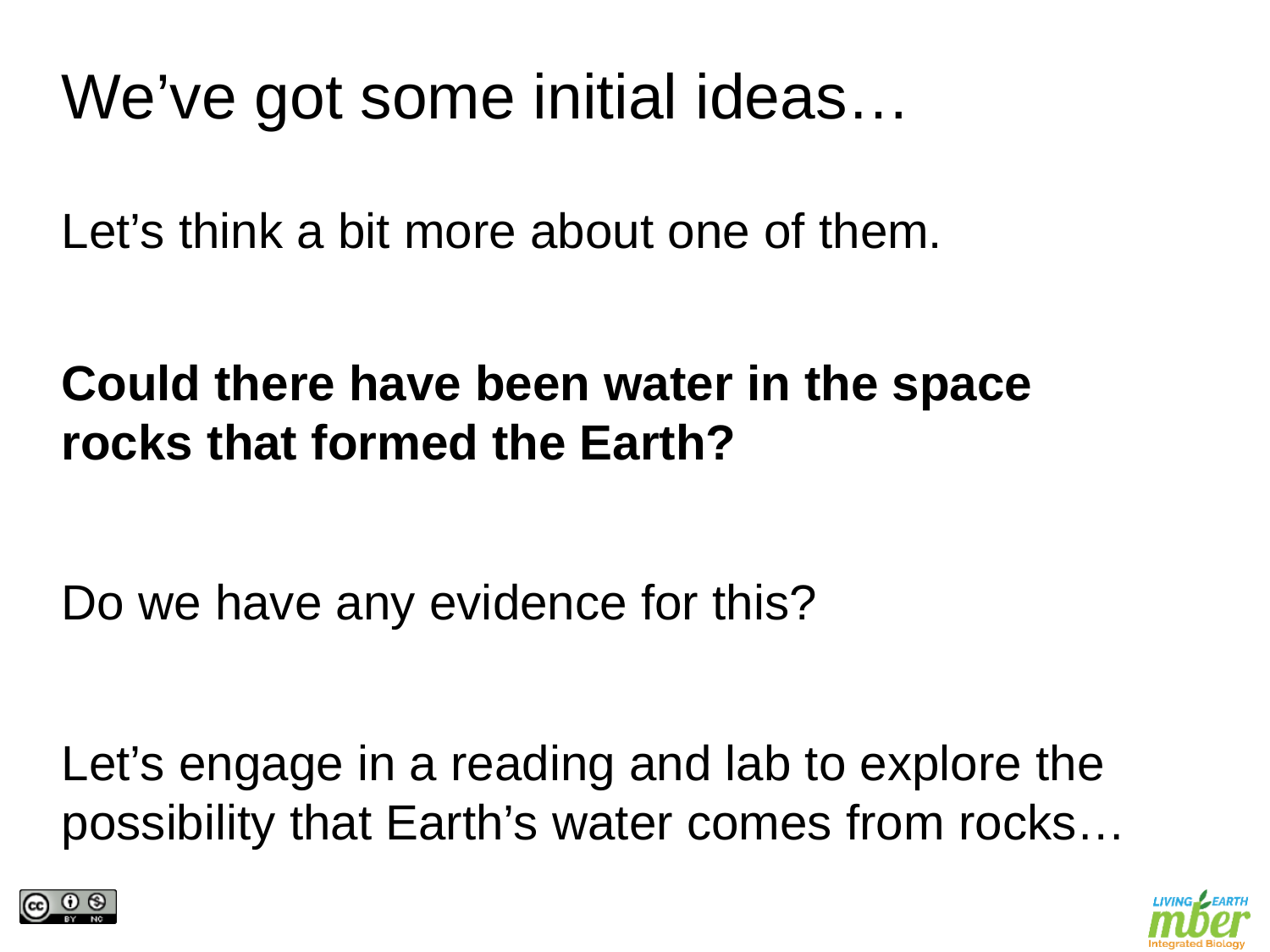

# We’ve got some initial ideas…
Let’s think a bit more about one of them.

Could there have been water in the space rocks that formed the Earth?

Do we have any evidence for this?

Let’s engage in a reading and lab to explore the possibility that Earth’s water comes from rocks…